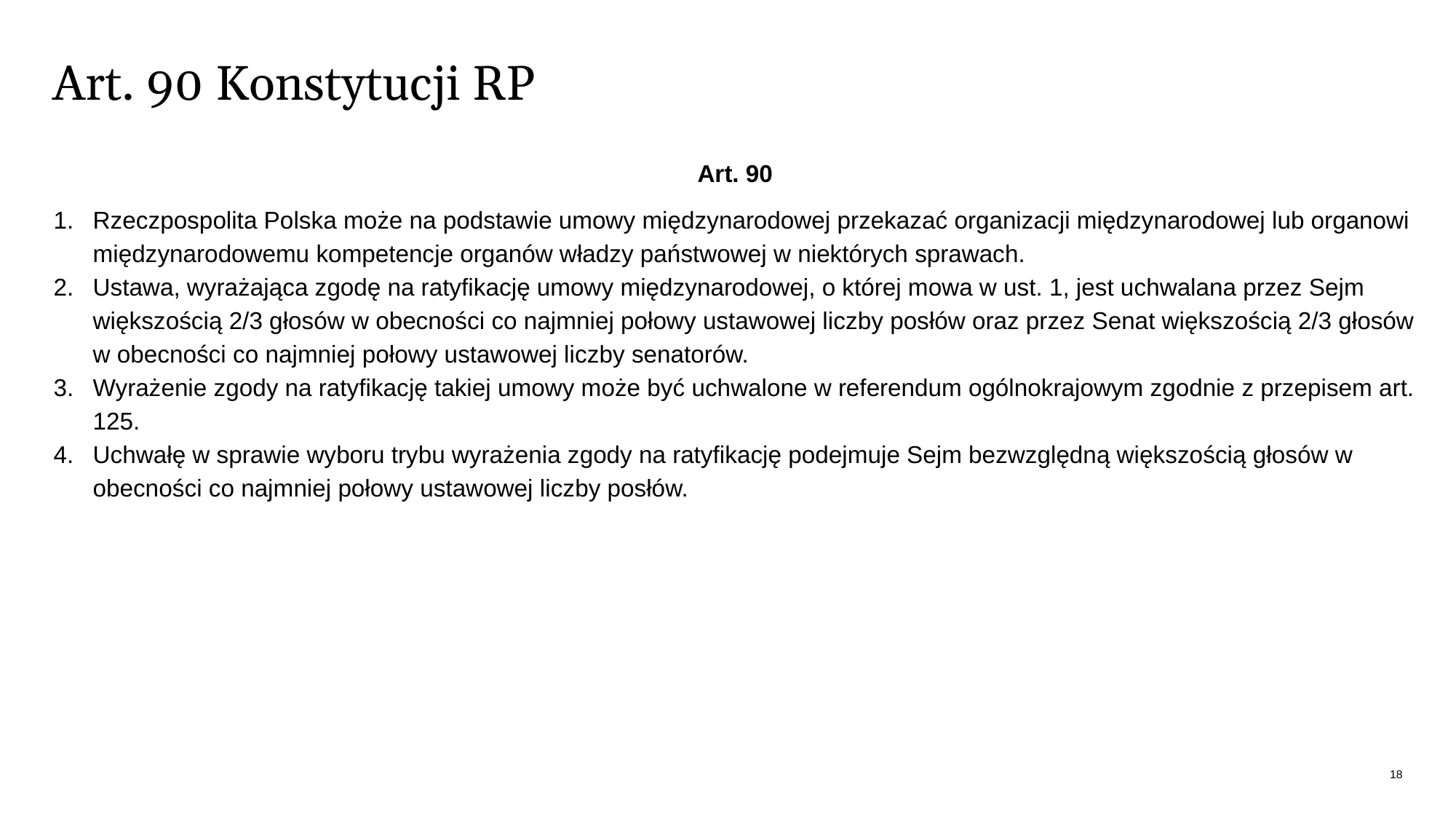

# Art. 90 Konstytucji RP
Art. 90
Rzeczpospolita Polska może na podstawie umowy międzynarodowej przekazać organizacji międzynarodowej lub organowi międzynarodowemu kompetencje organów władzy państwowej w niektórych sprawach.
Ustawa, wyrażająca zgodę na ratyfikację umowy międzynarodowej, o której mowa w ust. 1, jest uchwalana przez Sejm większością 2/3 głosów w obecności co najmniej połowy ustawowej liczby posłów oraz przez Senat większością 2/3 głosów w obecności co najmniej połowy ustawowej liczby senatorów.
Wyrażenie zgody na ratyfikację takiej umowy może być uchwalone w referendum ogólnokrajowym zgodnie z przepisem art. 125.
Uchwałę w sprawie wyboru trybu wyrażenia zgody na ratyfikację podejmuje Sejm bezwzględną większością głosów w obecności co najmniej połowy ustawowej liczby posłów.
18